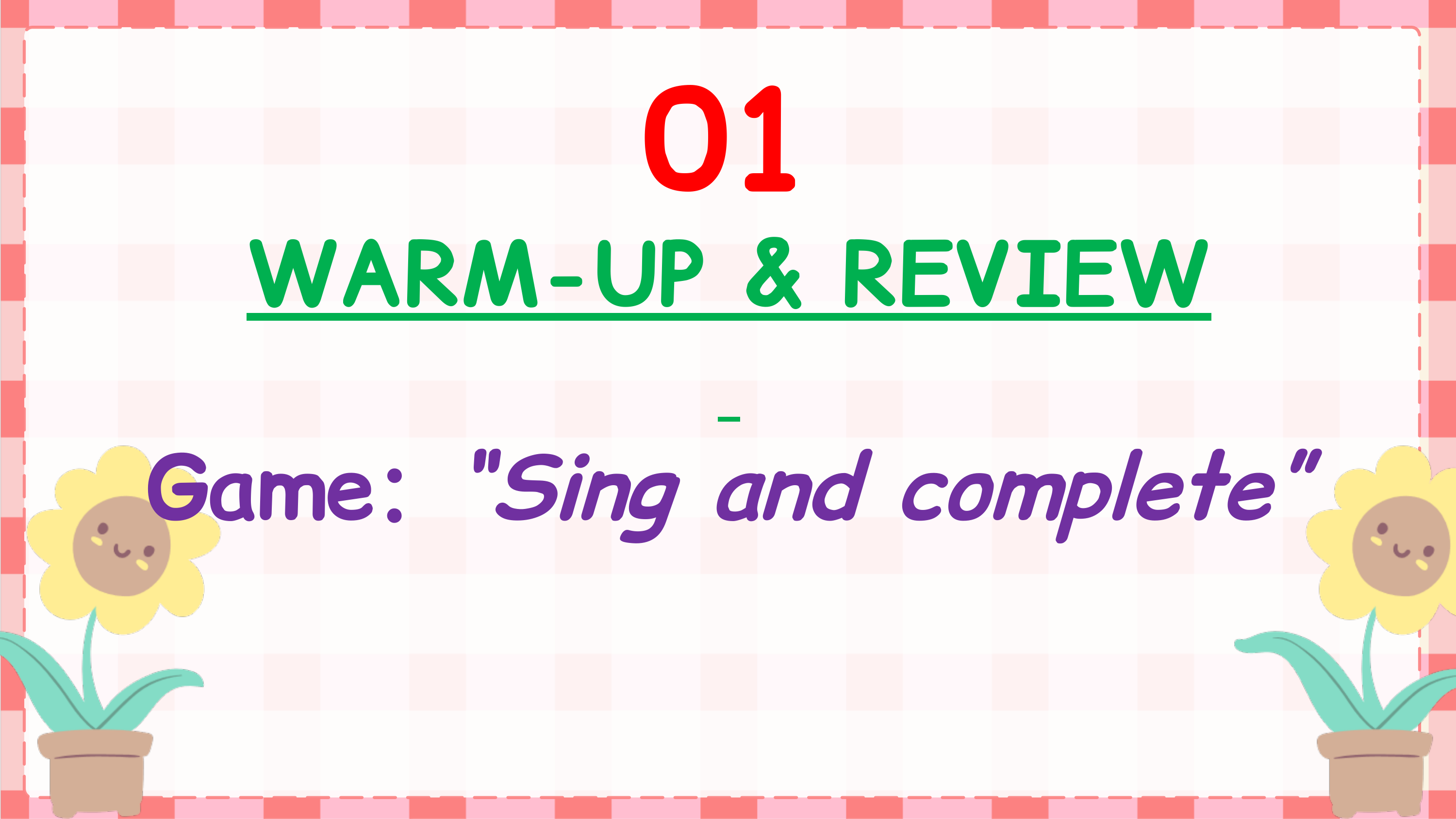

01
WARM-UP & REVIEW

Game: “Sing and complete”